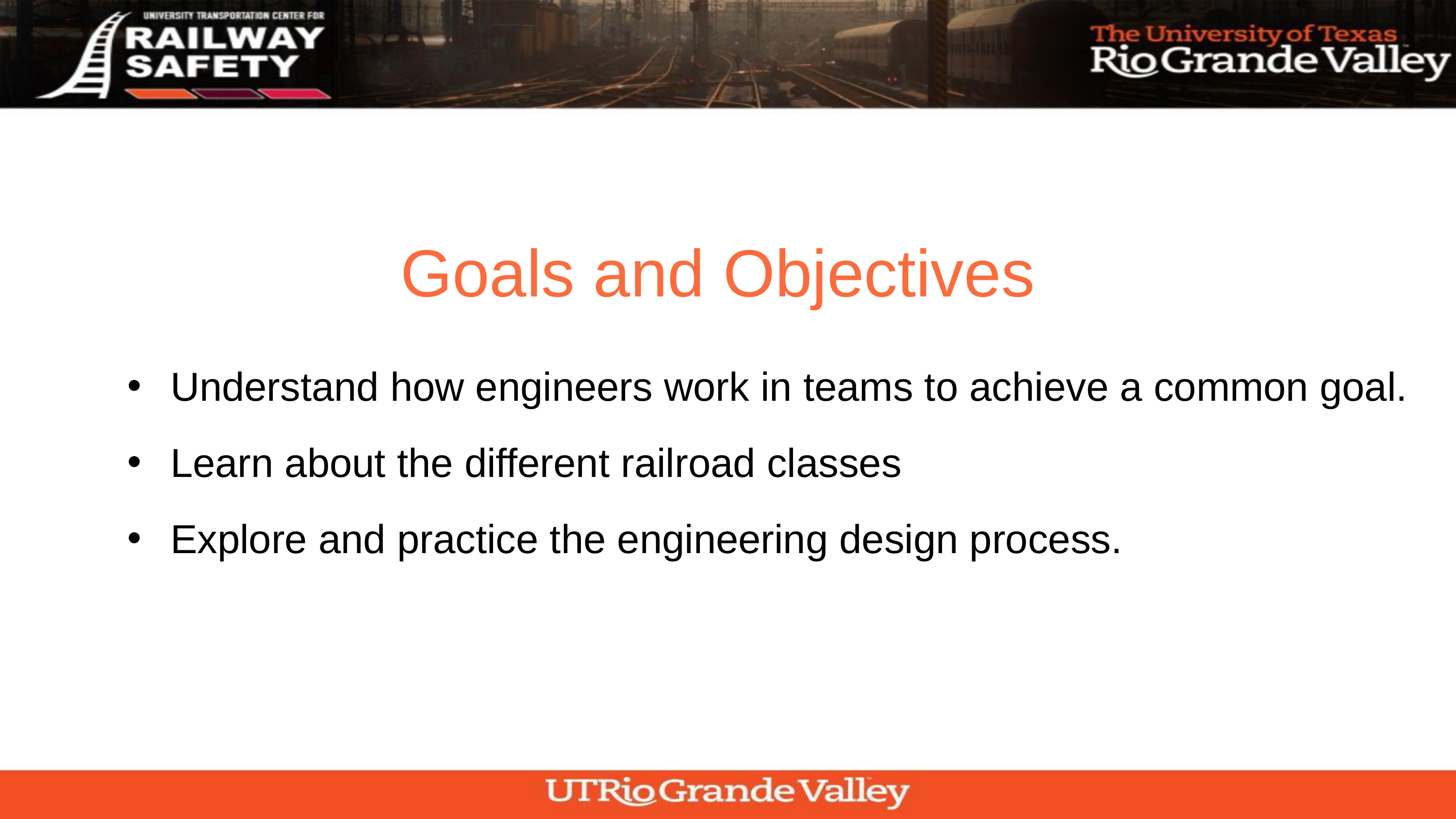

Goals and Objectives
Understand how engineers work in teams to achieve a common goal.
Learn about the different railroad classes
Explore and practice the engineering design process.